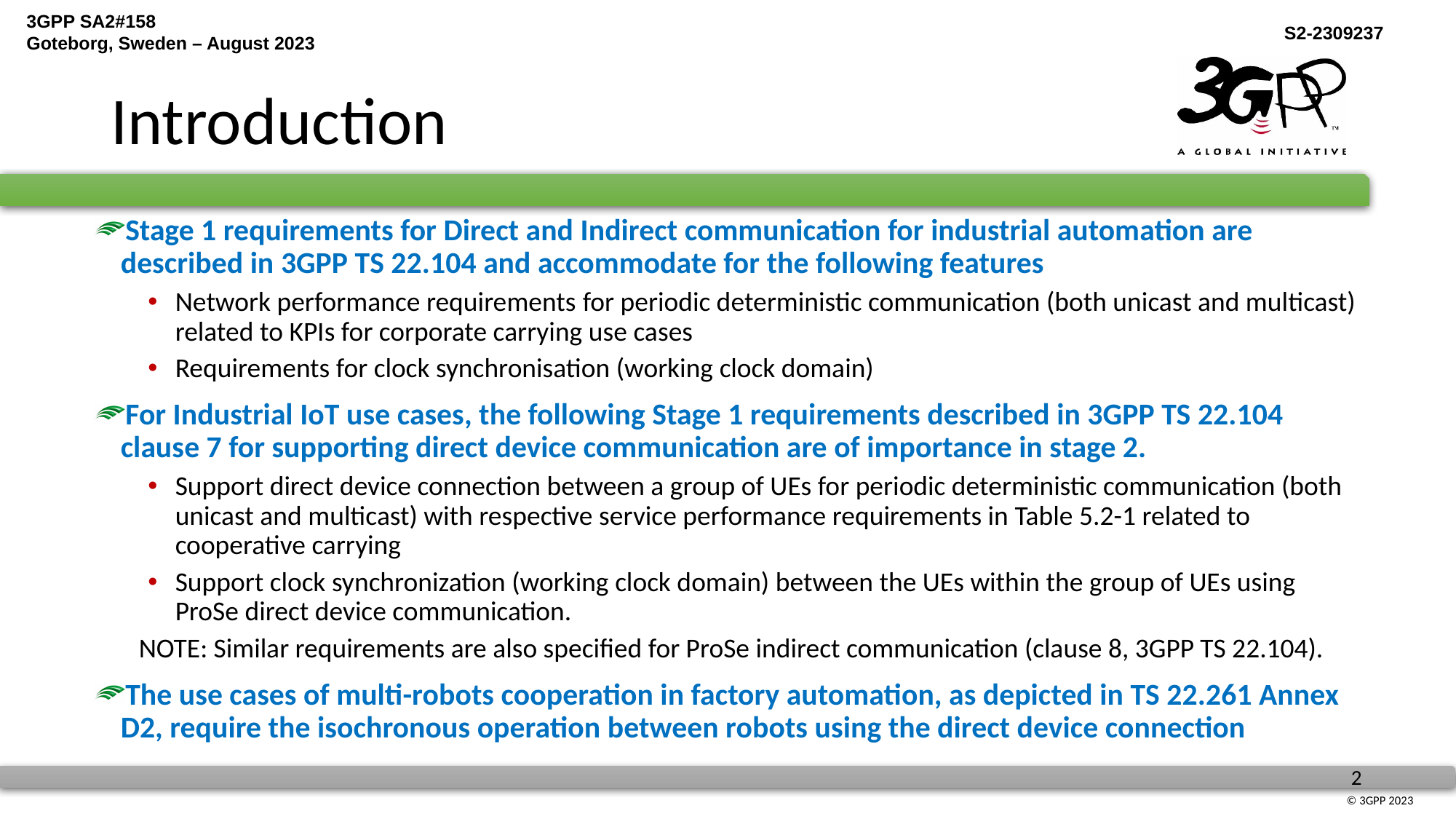

# Introduction
Stage 1 requirements for Direct and Indirect communication for industrial automation are described in 3GPP TS 22.104 and accommodate for the following features
Network performance requirements for periodic deterministic communication (both unicast and multicast) related to KPIs for corporate carrying use cases
Requirements for clock synchronisation (working clock domain)
For Industrial IoT use cases, the following Stage 1 requirements described in 3GPP TS 22.104 clause 7 for supporting direct device communication are of importance in stage 2.
Support direct device connection between a group of UEs for periodic deterministic communication (both unicast and multicast) with respective service performance requirements in Table 5.2-1 related to cooperative carrying
Support clock synchronization (working clock domain) between the UEs within the group of UEs using ProSe direct device communication.
NOTE: Similar requirements are also specified for ProSe indirect communication (clause 8, 3GPP TS 22.104).
The use cases of multi-robots cooperation in factory automation, as depicted in TS 22.261 Annex D2, require the isochronous operation between robots using the direct device connection